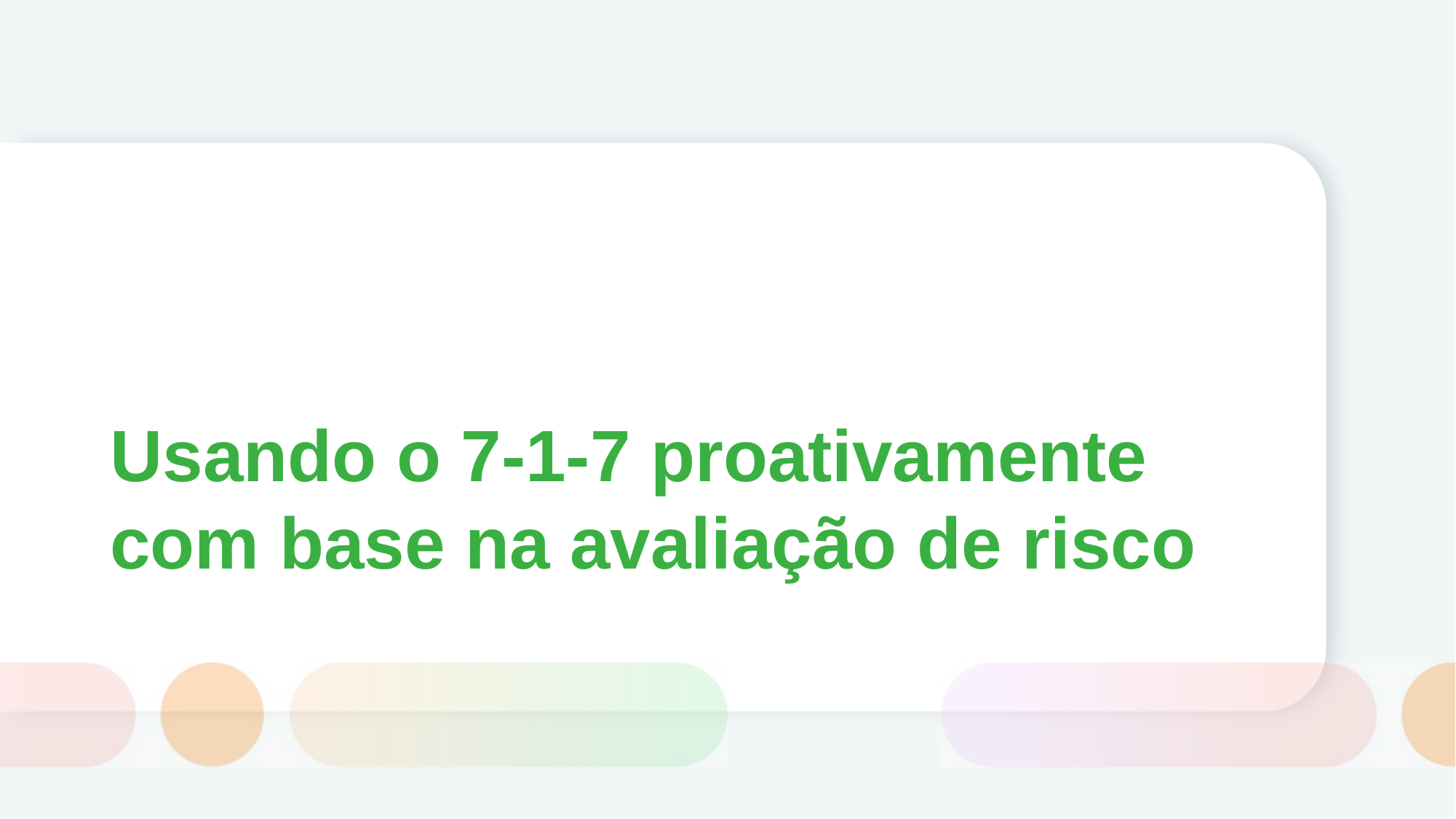

# Usando o 7-1-7 proativamente com base na avaliação de risco